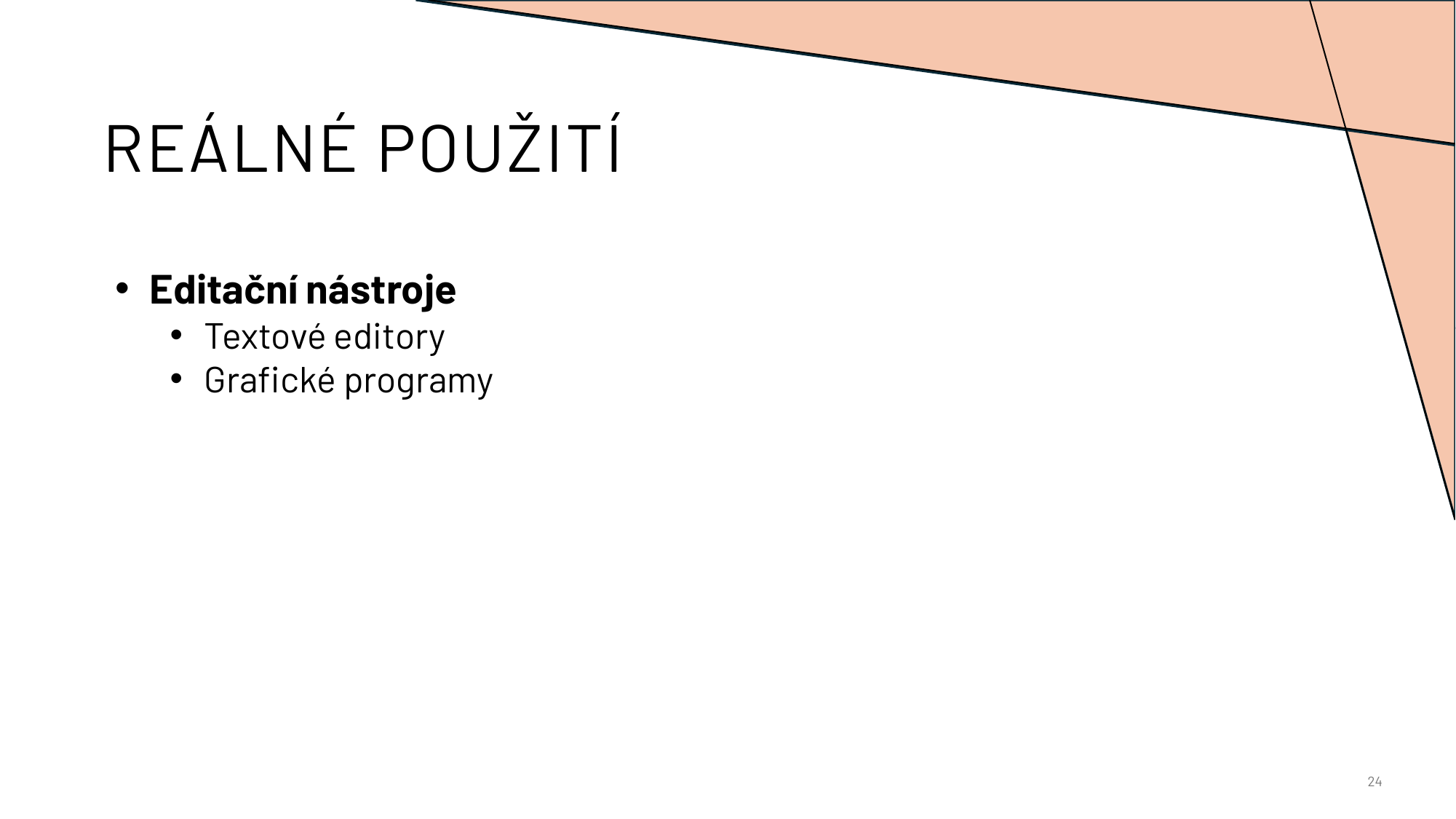

# REÁLNÉ POUŽITÍ

Editační nástroje
Textové editory
Grafické programy

24